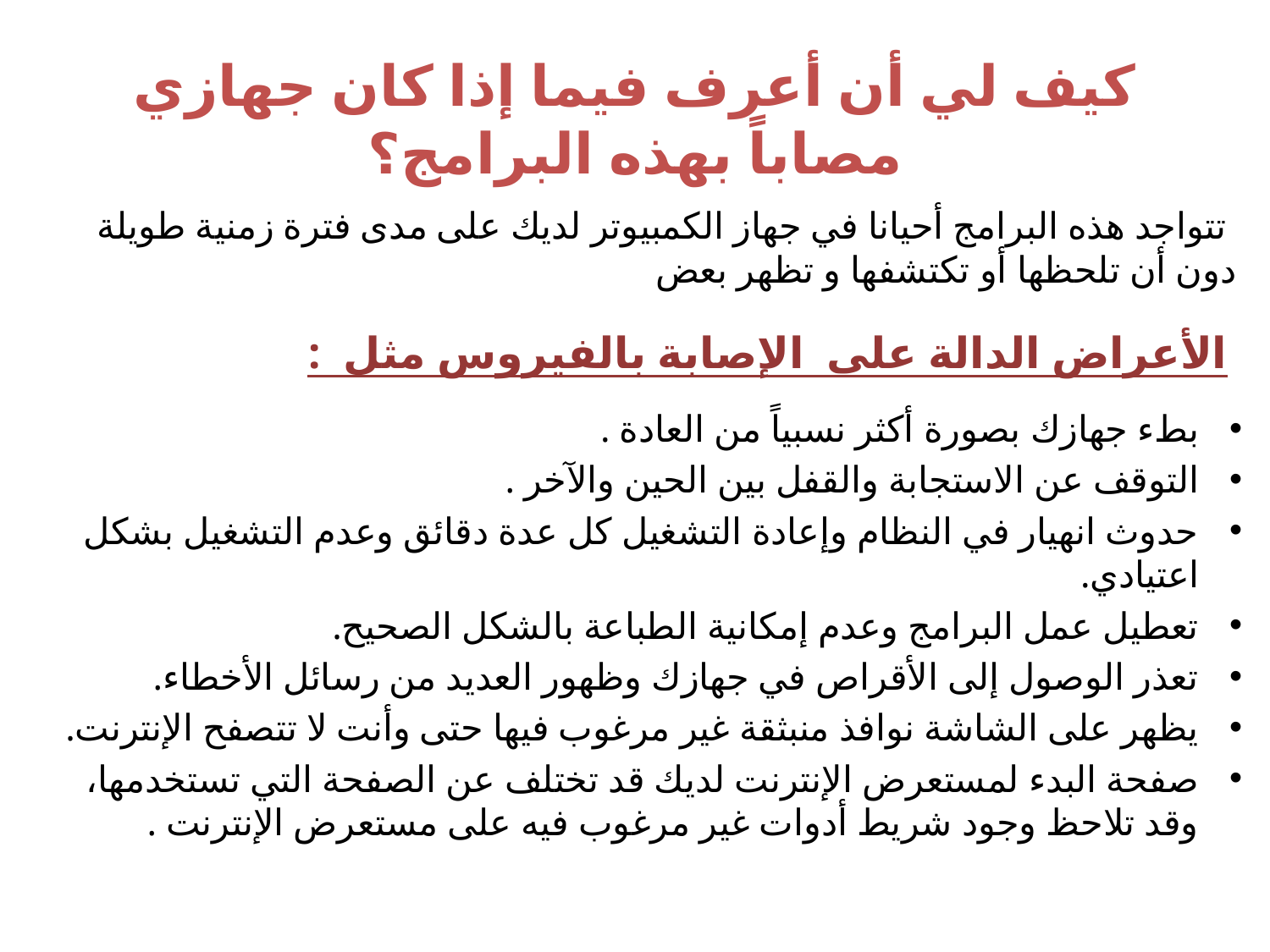

# كيف لي أن أعرف فيما إذا كان جهازي مصاباً بهذه البرامج؟
	 تتواجد هذه البرامج أحيانا في جهاز الكمبيوتر لديك على مدى فترة زمنية طويلة دون أن تلحظها أو تكتشفها و تظهر بعض

	 الأعراض الدالة على  الإصابة بالفيروس مثل  :

بطء جهازك بصورة أكثر نسبياً من العادة .
التوقف عن الاستجابة والقفل بين الحين والآخر .
حدوث انهيار في النظام وإعادة التشغيل كل عدة دقائق وعدم التشغيل بشكل اعتيادي.
تعطيل عمل البرامج وعدم إمكانية الطباعة بالشكل الصحيح.
تعذر الوصول إلى الأقراص في جهازك وظهور العديد من رسائل الأخطاء.
يظهر على الشاشة نوافذ منبثقة غير مرغوب فيها حتى وأنت لا تتصفح الإنترنت.
صفحة البدء لمستعرض الإنترنت لديك قد تختلف عن الصفحة التي تستخدمها، وقد تلاحظ وجود شريط أدوات غير مرغوب فيه على مستعرض الإنترنت .